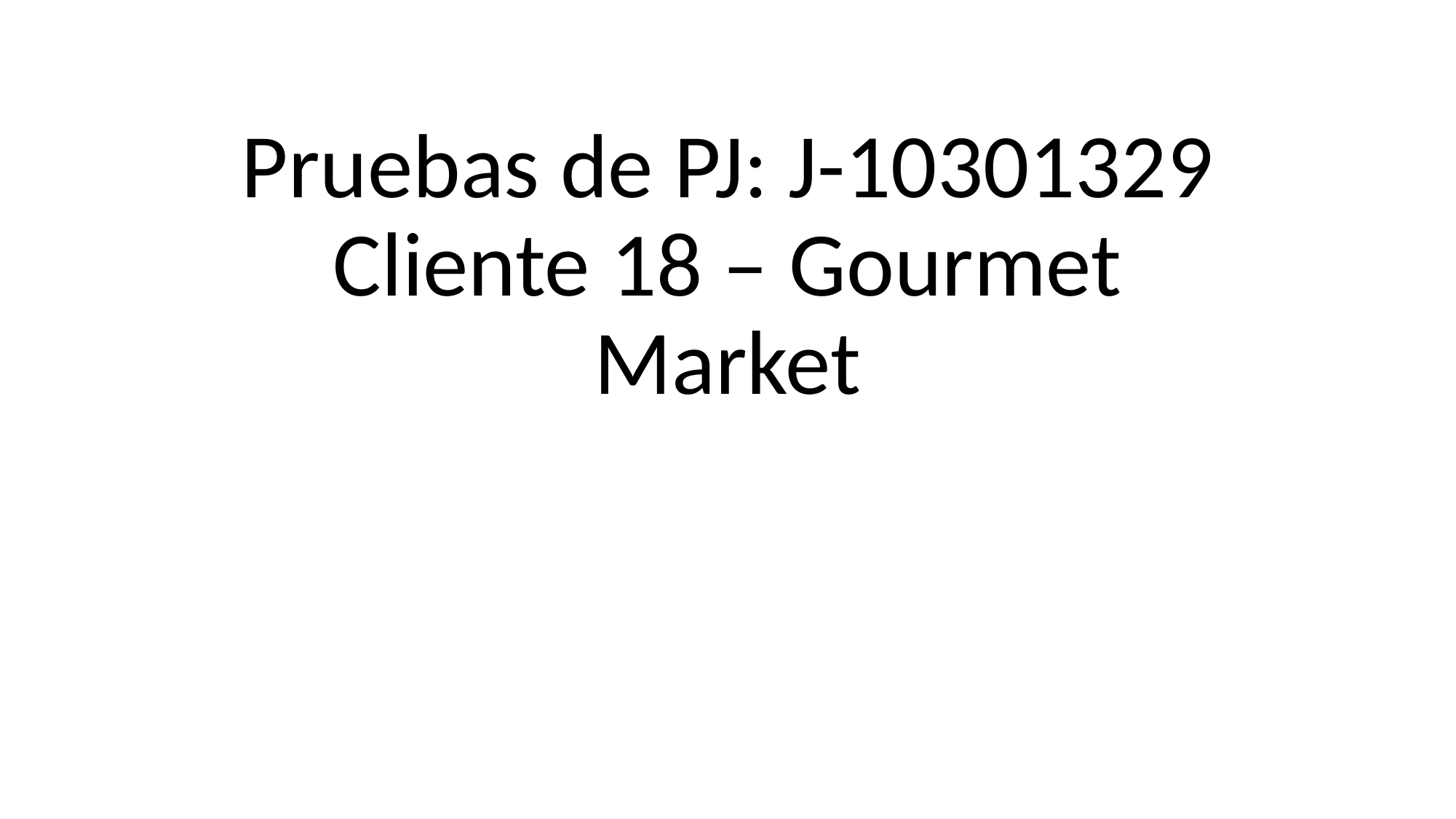

# Pruebas de PJ: J-10301329 Cliente 18 – Gourmet Market